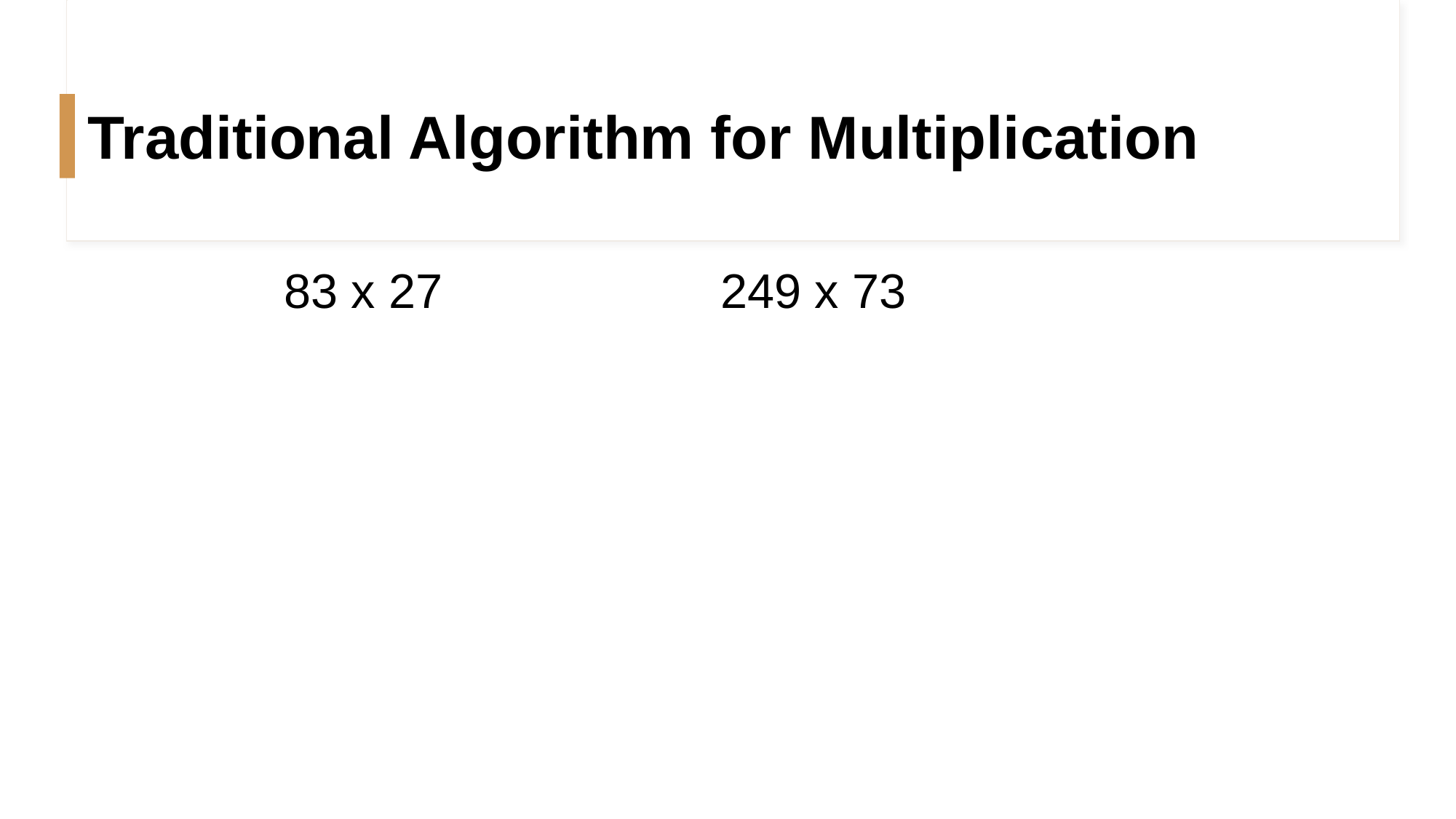

# Traditional Algorithm for Multiplication
		83 x 27			249 x 73